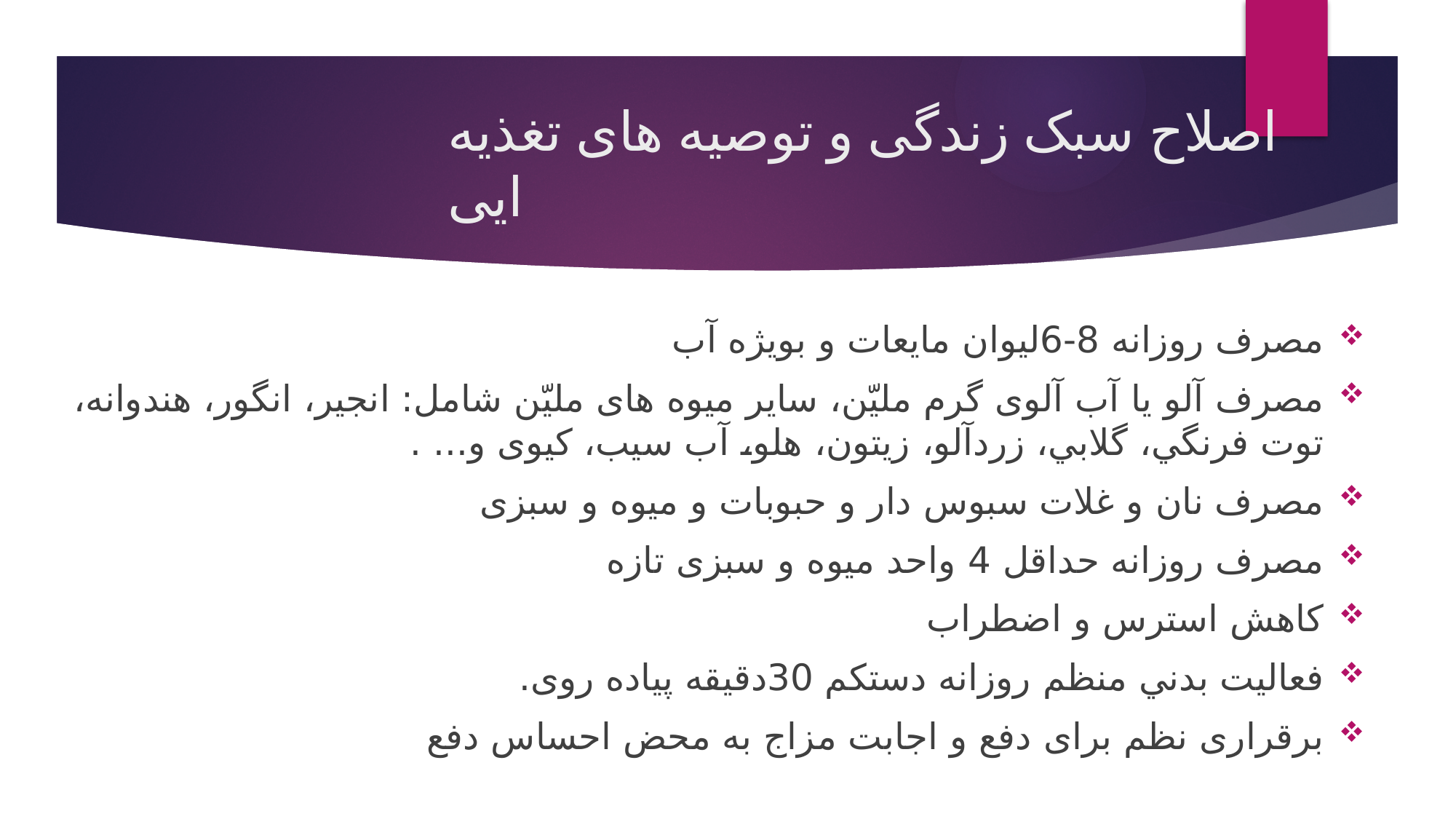

# اصلاح سبک زندگی و توصیه های تغذیه ایی
مصرف روزانه 8-6ليوان مايعات و بويژه آب
مصرف آلو يا آب آلوی گرم مليّن، ساير ميوه های مليّن شامل: انجير، انگور، هندوانه، توت فرنگي، گلابي، زردآلو، زيتون، هلو، آب سيب، كيوی و... .
مصرف نان و غلات سبوس دار و حبوبات و ميوه و سبزی
مصرف روزانه حداقل 4 واحد ميوه و سبزی تازه
كاهش استرس و اضطراب
فعاليت بدني منظم روزانه دستكم 30دقيقه پياده روی.
برقراری نظم برای دفع و اجابت مزاج به محض احساس دفع